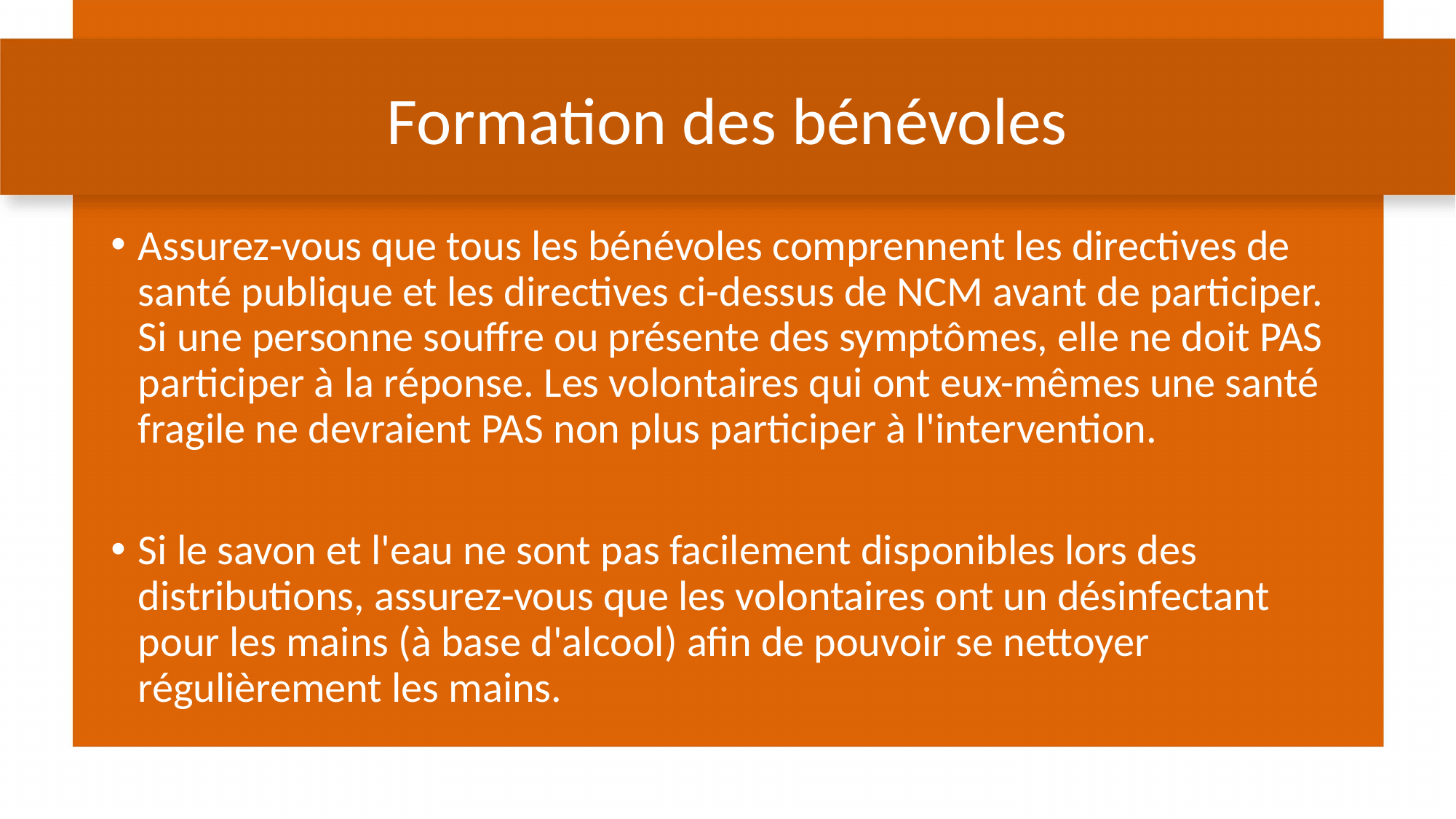

# Formation des bénévoles
Assurez-vous que tous les bénévoles comprennent les directives de santé publique et les directives ci-dessus de NCM avant de participer. Si une personne souffre ou présente des symptômes, elle ne doit PAS participer à la réponse. Les volontaires qui ont eux-mêmes une santé fragile ne devraient PAS non plus participer à l'intervention.

Si le savon et l'eau ne sont pas facilement disponibles lors des distributions, assurez-vous que les volontaires ont un désinfectant pour les mains (à base d'alcool) afin de pouvoir se nettoyer régulièrement les mains.